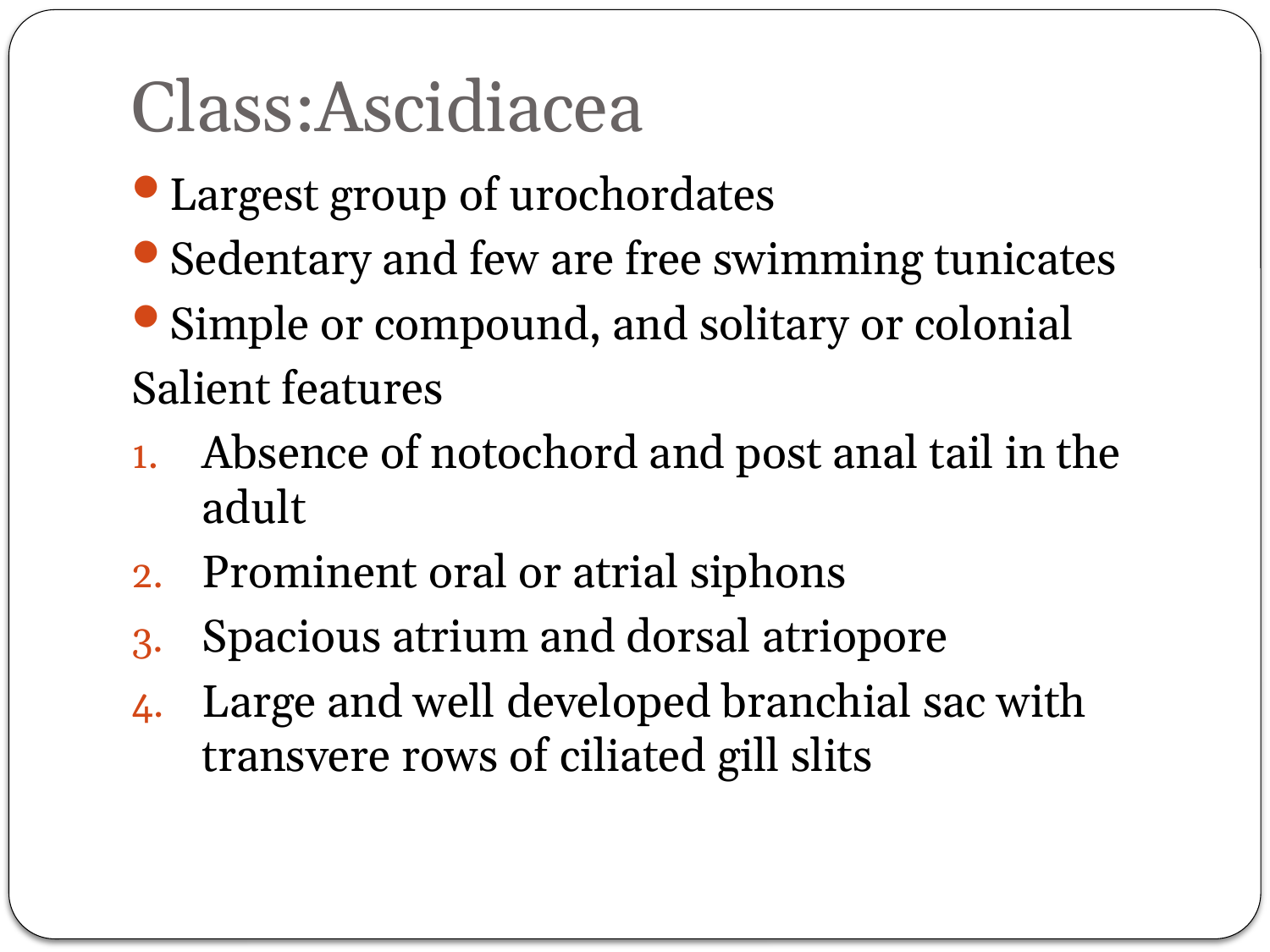

# Class:Ascidiacea
Largest group of urochordates
Sedentary and few are free swimming tunicates
Simple or compound, and solitary or colonial
Salient features
Absence of notochord and post anal tail in the adult
Prominent oral or atrial siphons
Spacious atrium and dorsal atriopore
Large and well developed branchial sac with transvere rows of ciliated gill slits